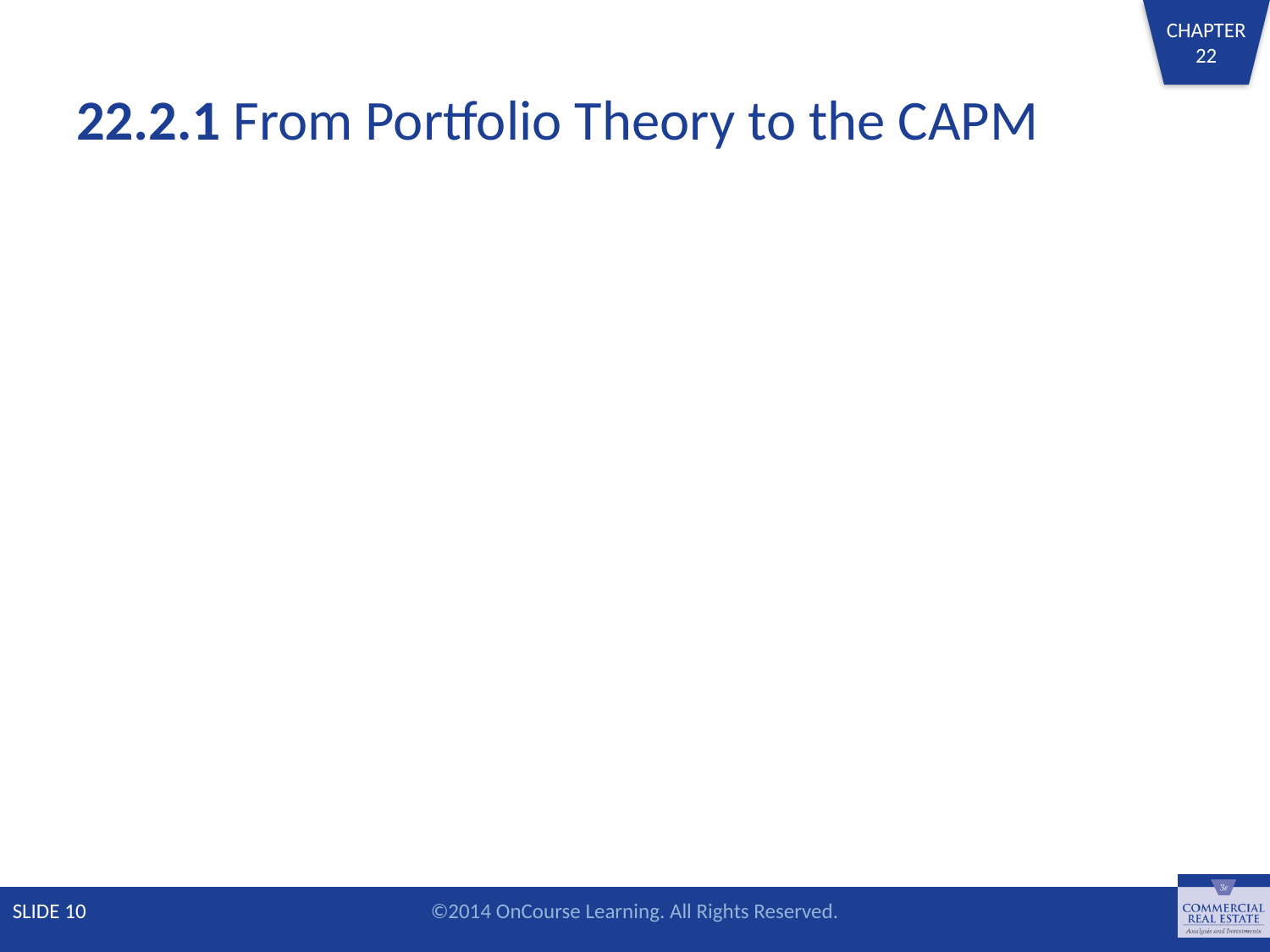

# 22.2.1 From Portfolio Theory to the CAPM

SLIDE 10